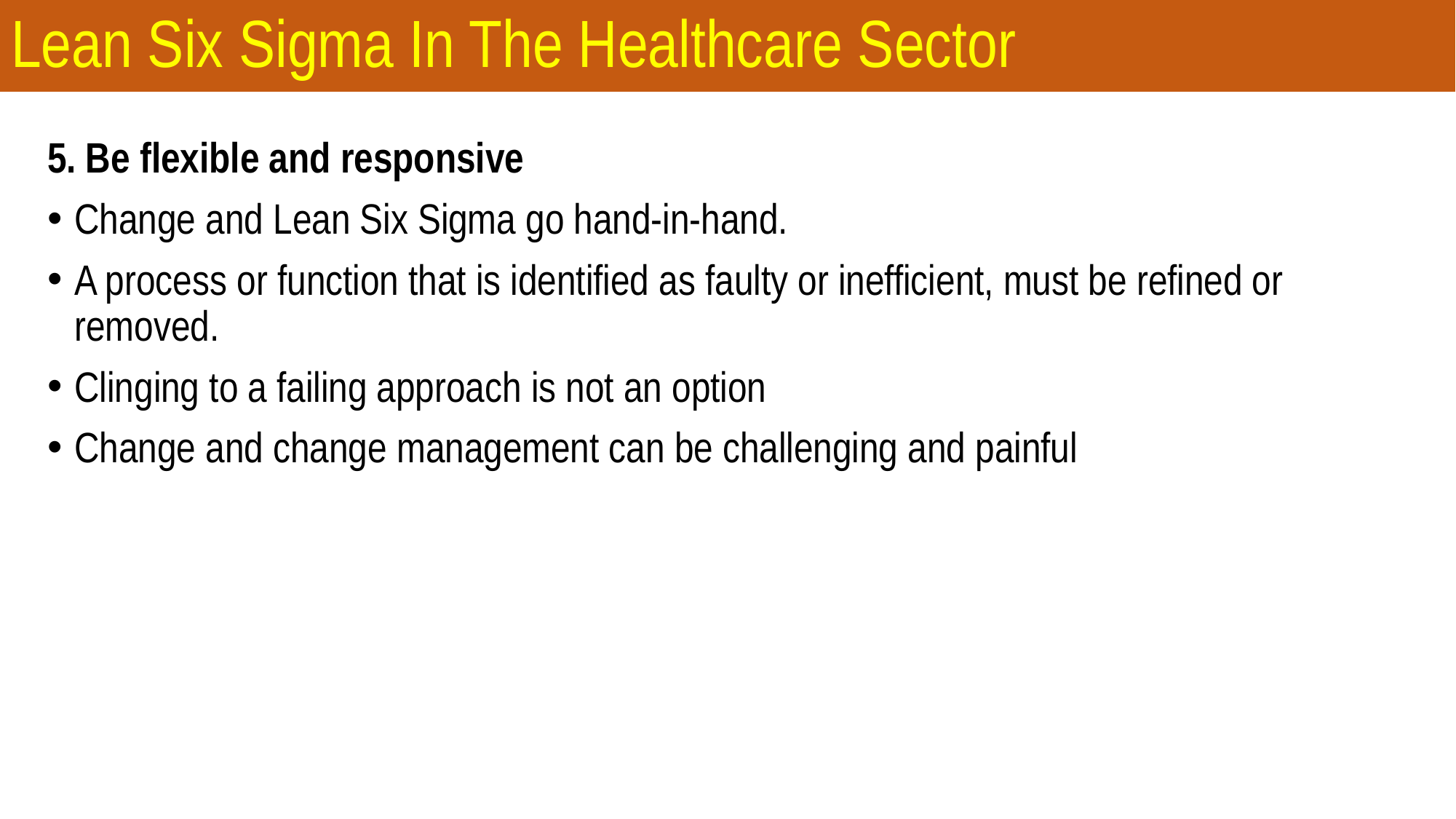

# Lean Six Sigma In The Healthcare Sector
5. Be flexible and responsive
Change and Lean Six Sigma go hand-in-hand.
A process or function that is identified as faulty or inefficient, must be refined or removed.
Clinging to a failing approach is not an option
Change and change management can be challenging and painful